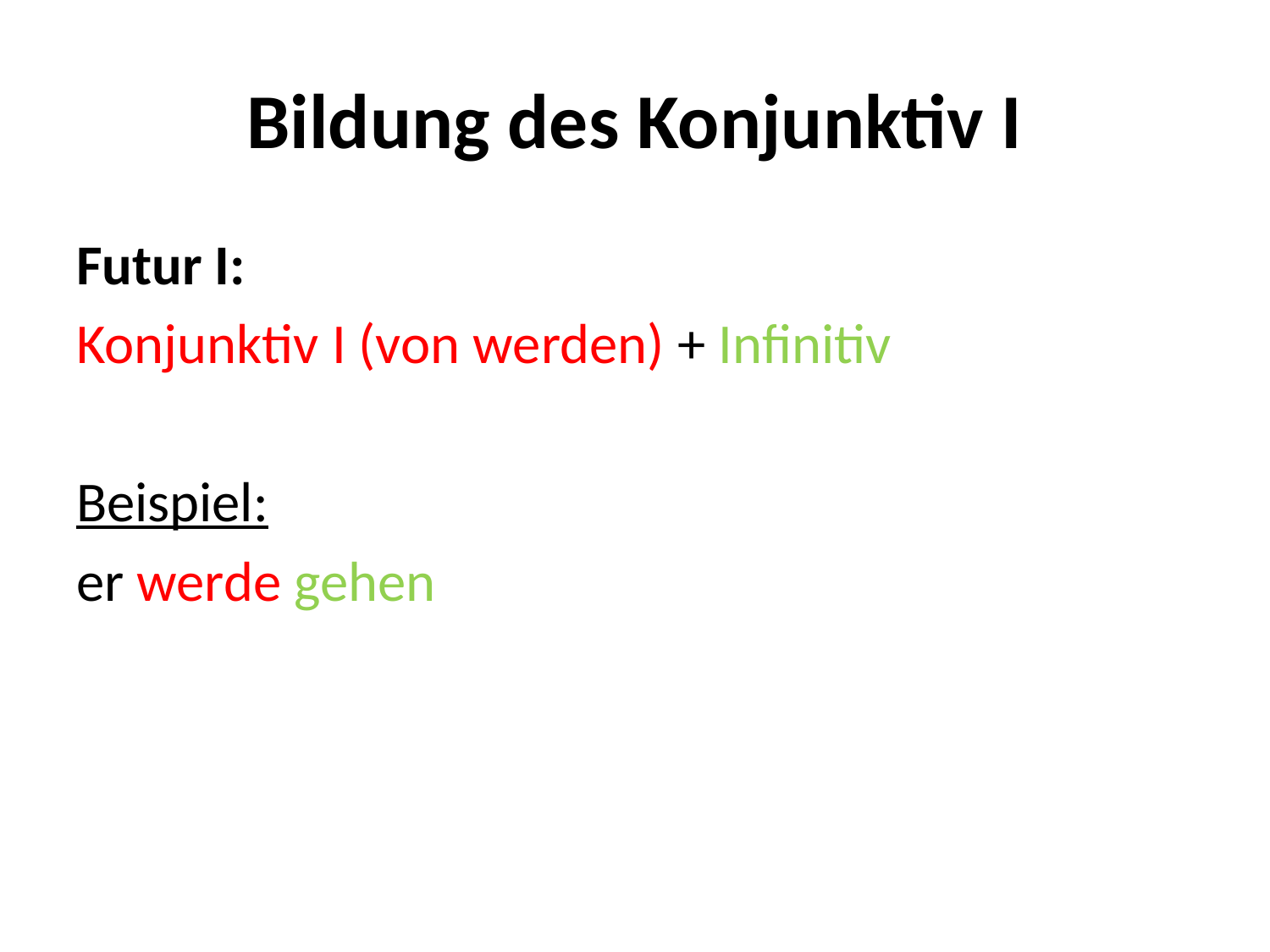

# Bildung des Konjunktiv I
Futur I:
Konjunktiv I (von werden) + Infinitiv

Beispiel:
er werde gehen